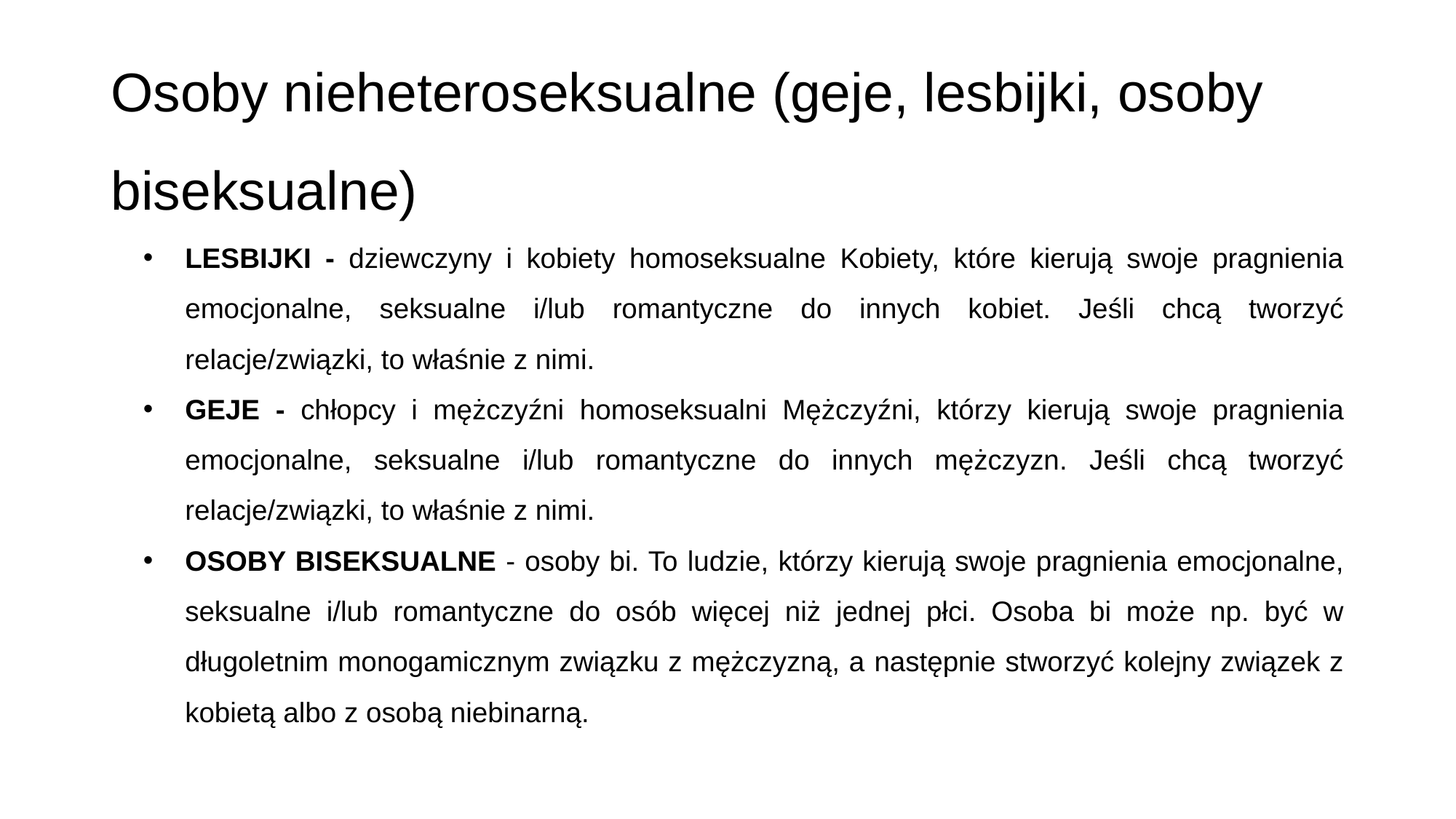

# Osoby nieheteroseksualne (geje, lesbijki, osoby biseksualne)
LESBIJKI - dziewczyny i kobiety homoseksualne Kobiety, które kierują swoje pragnienia emocjonalne, seksualne i/lub romantyczne do innych kobiet. Jeśli chcą tworzyć relacje/związki, to właśnie z nimi.
GEJE - chłopcy i mężczyźni homoseksualni Mężczyźni, którzy kierują swoje pragnienia emocjonalne, seksualne i/lub romantyczne do innych mężczyzn. Jeśli chcą tworzyć relacje/związki, to właśnie z nimi.
OSOBY BISEKSUALNE - osoby bi. To ludzie, którzy kierują swoje pragnienia emocjonalne, seksualne i/lub romantyczne do osób więcej niż jednej płci. Osoba bi może np. być w długoletnim monogamicznym związku z mężczyzną, a następnie stworzyć kolejny związek z kobietą albo z osobą niebinarną.